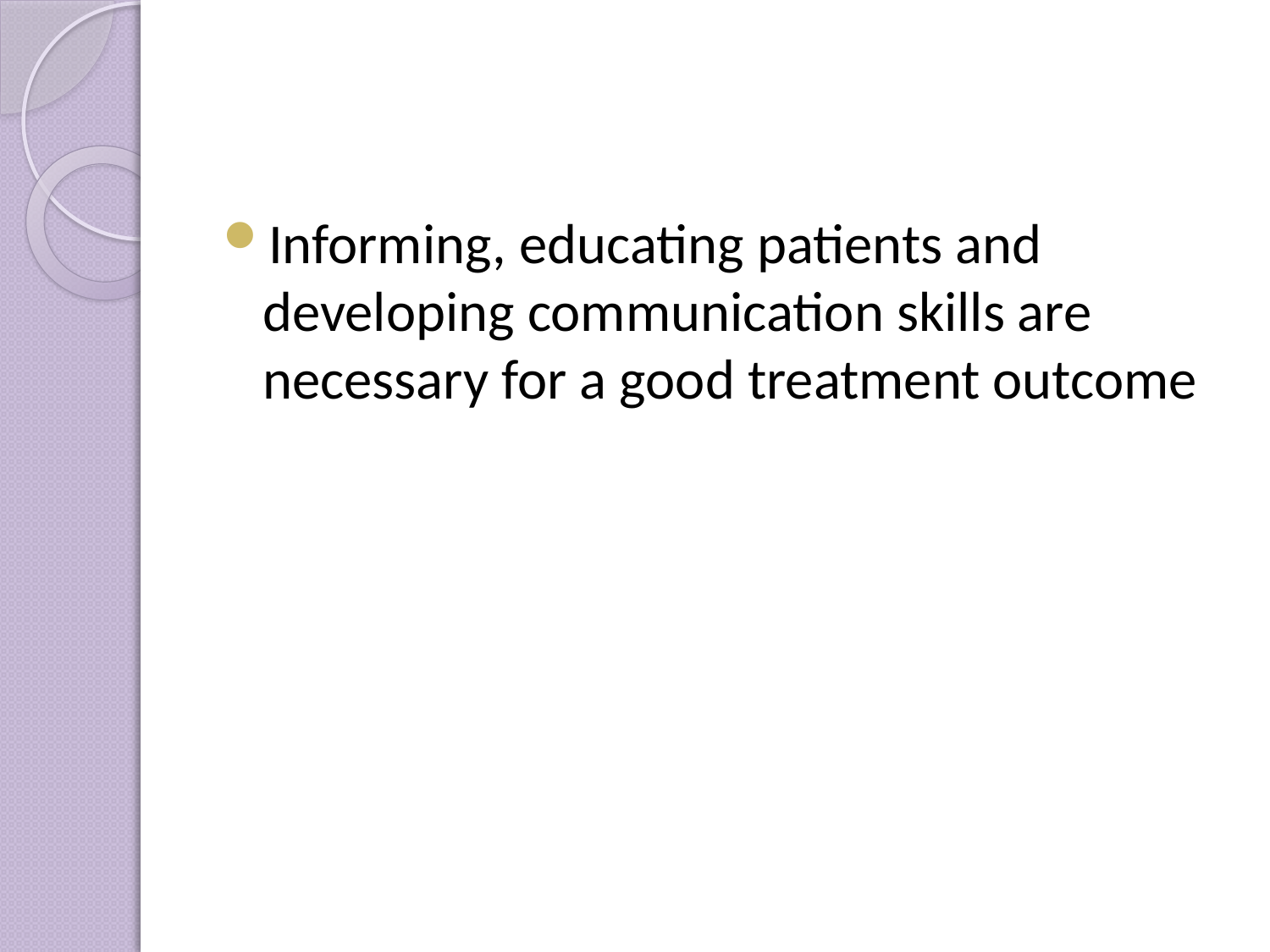

Informing, educating patients and developing communication skills are necessary for a good treatment outcome